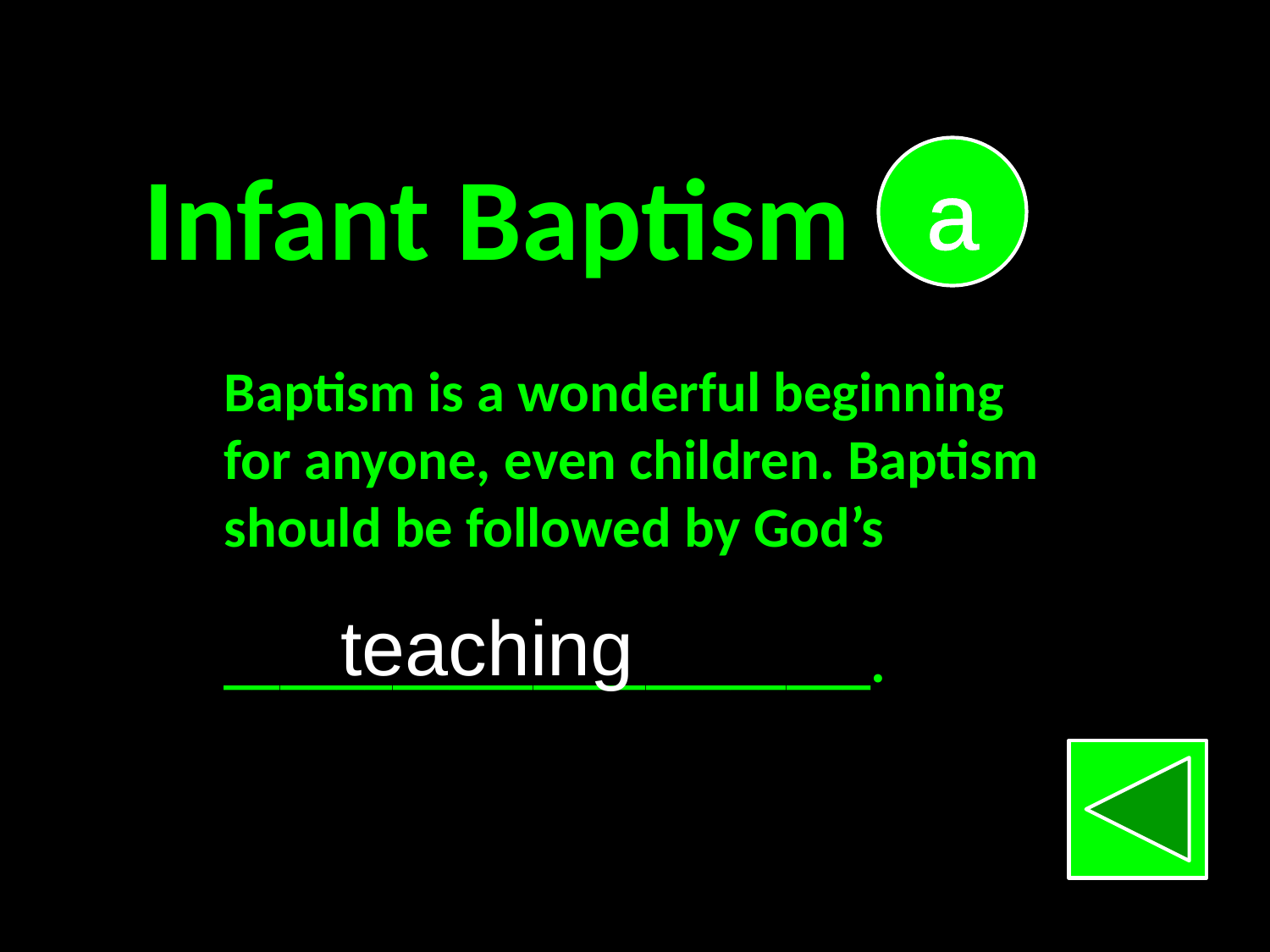

Infant Baptism
a
Baptism is a wonderful beginning
for anyone, even children. Baptism
should be followed by God’s

_______________________.
teaching